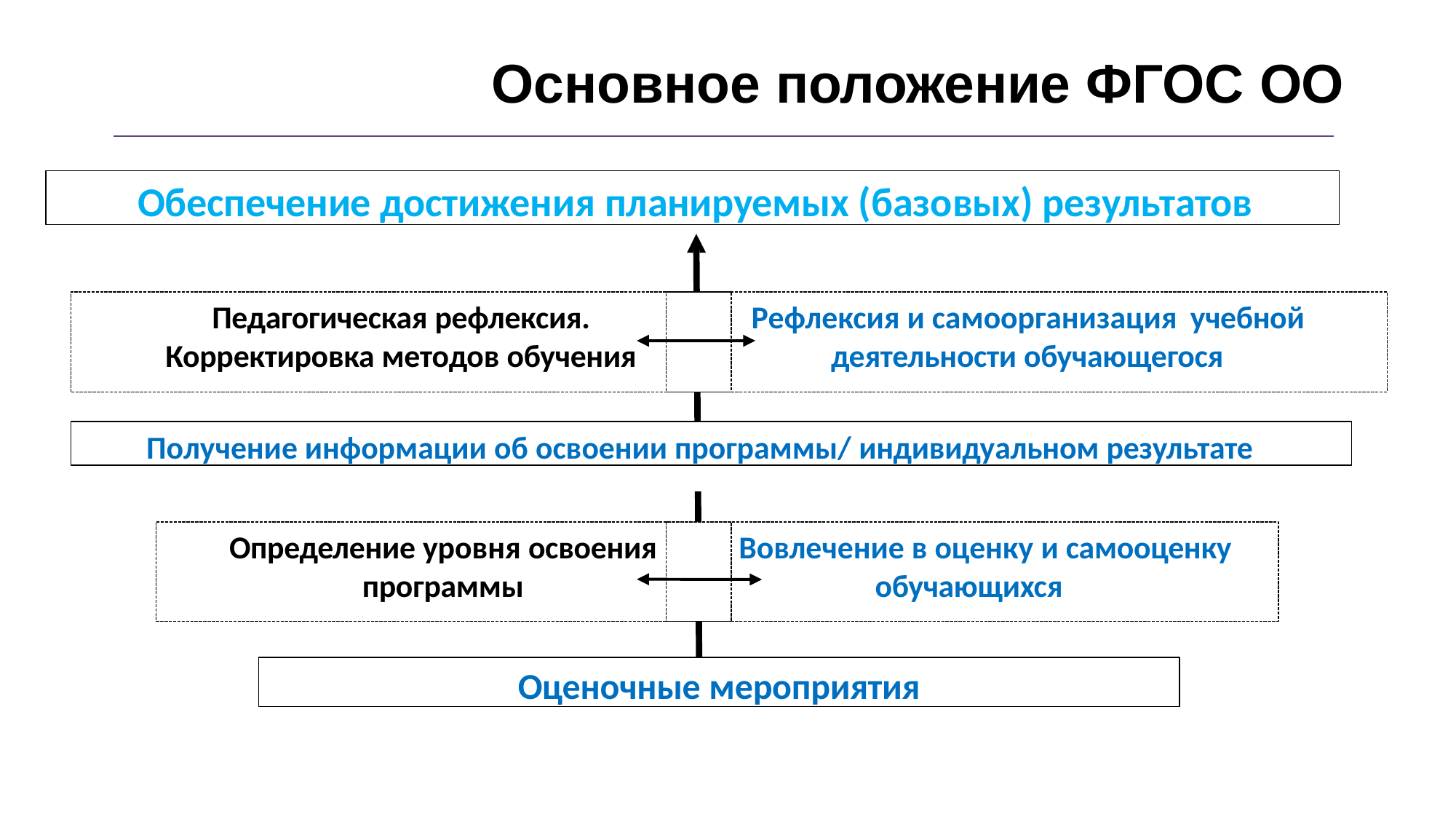

# Основное положение ФГОС ОО

Обеспечение достижения планируемых (базовых) результатов

Педагогическая рефлексия.
Корректировка методов обучения
Рефлексия и самоорганизация учебной
деятельности обучающегося

Получение информации об освоении программы/ индивидуальном результате

Определение уровня освоения
программы
Вовлечение в оценку и самооценку
обучающихся
Оценочные мероприятия